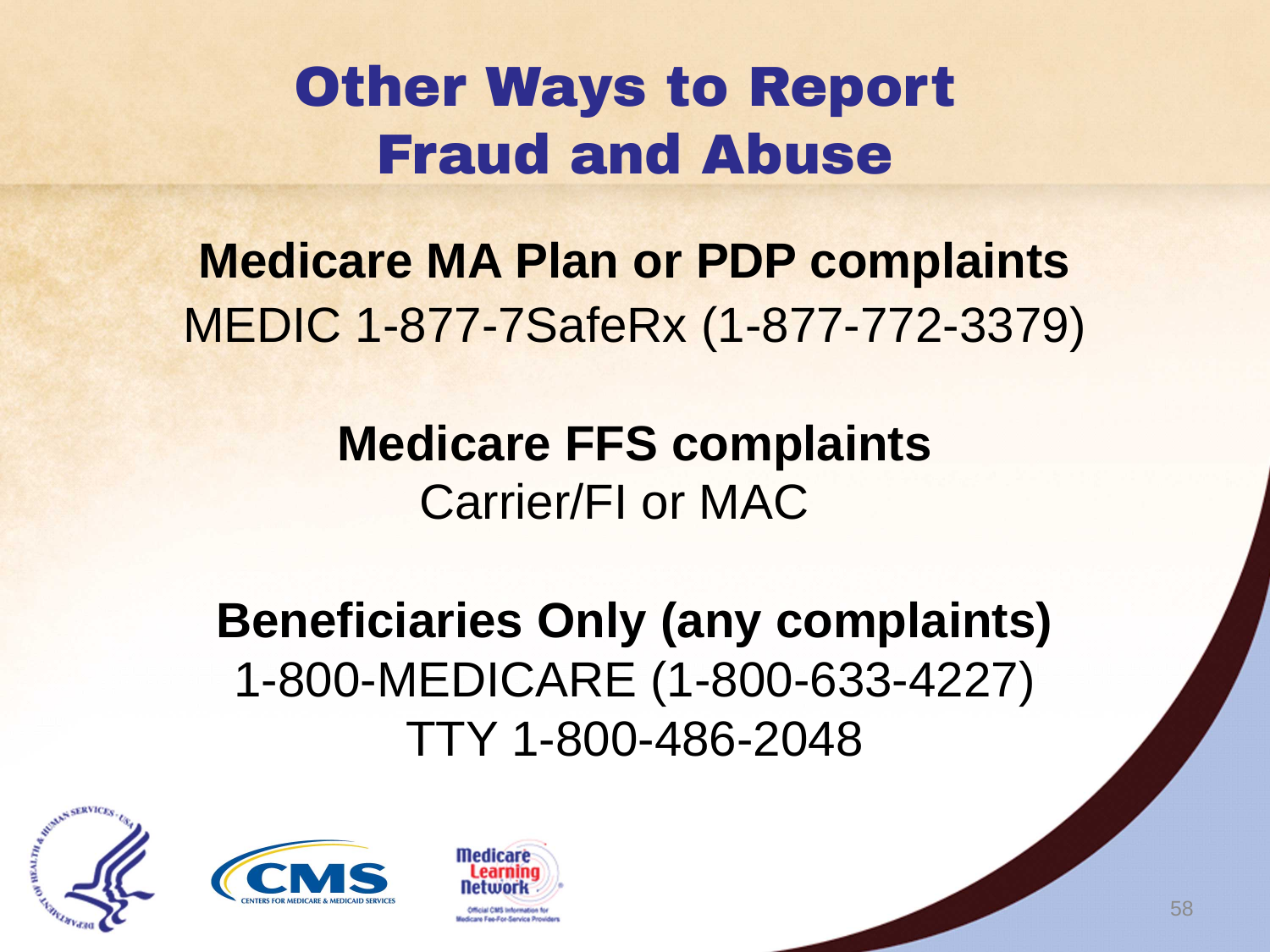

# Other Ways to Report Fraud and Abuse
Medicare MA Plan or PDP complaints
MEDIC 1-877-7SafeRx (1-877-772-3379)

Medicare FFS complaints
Carrier/FI or MAC

Beneficiaries Only (any complaints)
1-800-MEDICARE (1-800-633-4227)
TTY 1-800-486-2048

58